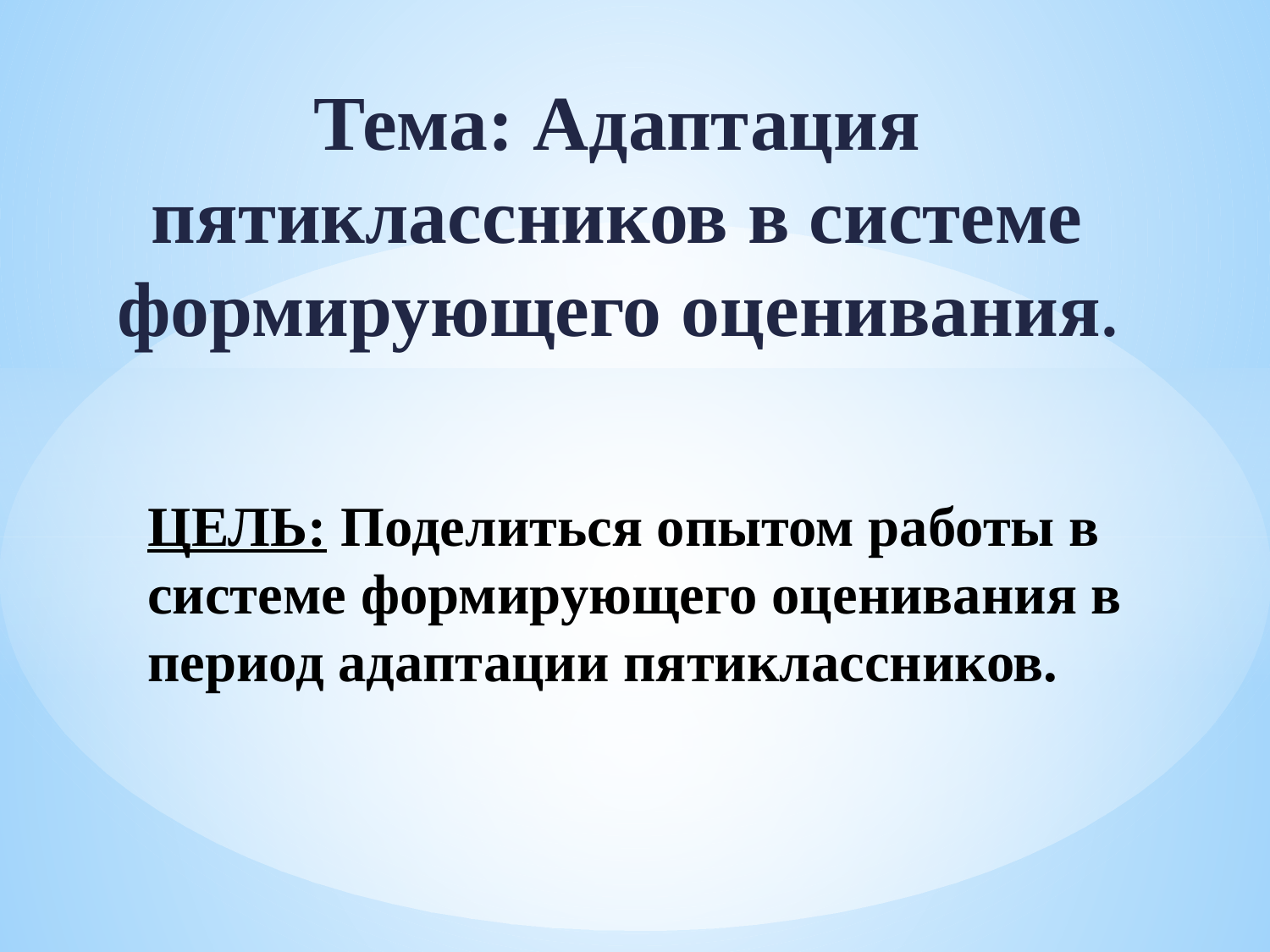

Тема: Адаптация пятиклассников в системе формирующего оценивания.
ЦЕЛЬ: Поделиться опытом работы в системе формирующего оценивания в период адаптации пятиклассников.